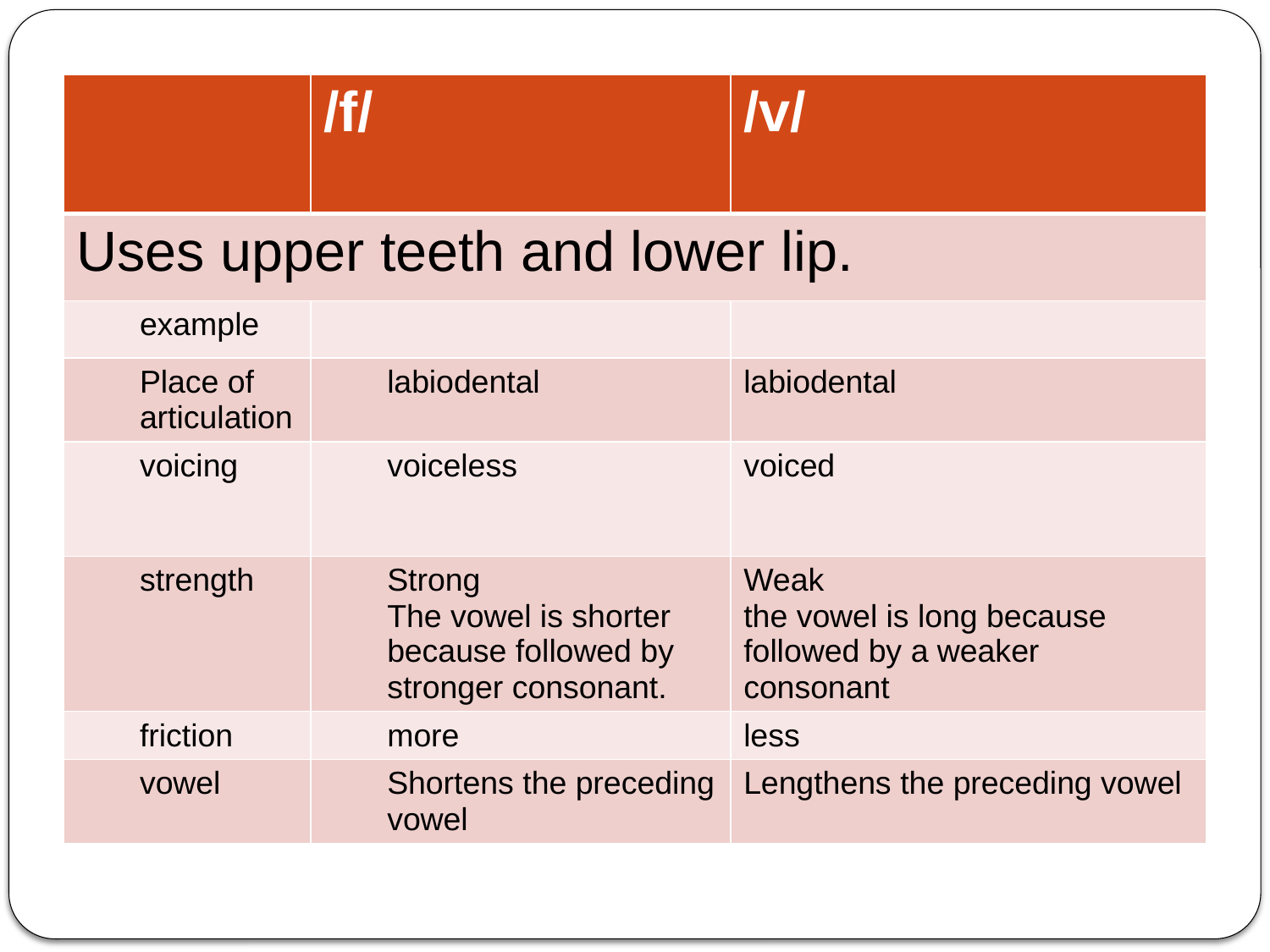

#
|  | /f/ | /v/ |
| --- | --- | --- |
| Uses upper teeth and lower lip. |  |  |
| example |  |  |
| Place of articulation | labiodental | labiodental |
| voicing | voiceless | voiced |
| strength | Strong The vowel is shorter because followed by stronger consonant. | Weak the vowel is long because followed by a weaker consonant |
| friction | more | less |
| vowel | Shortens the preceding vowel | Lengthens the preceding vowel |